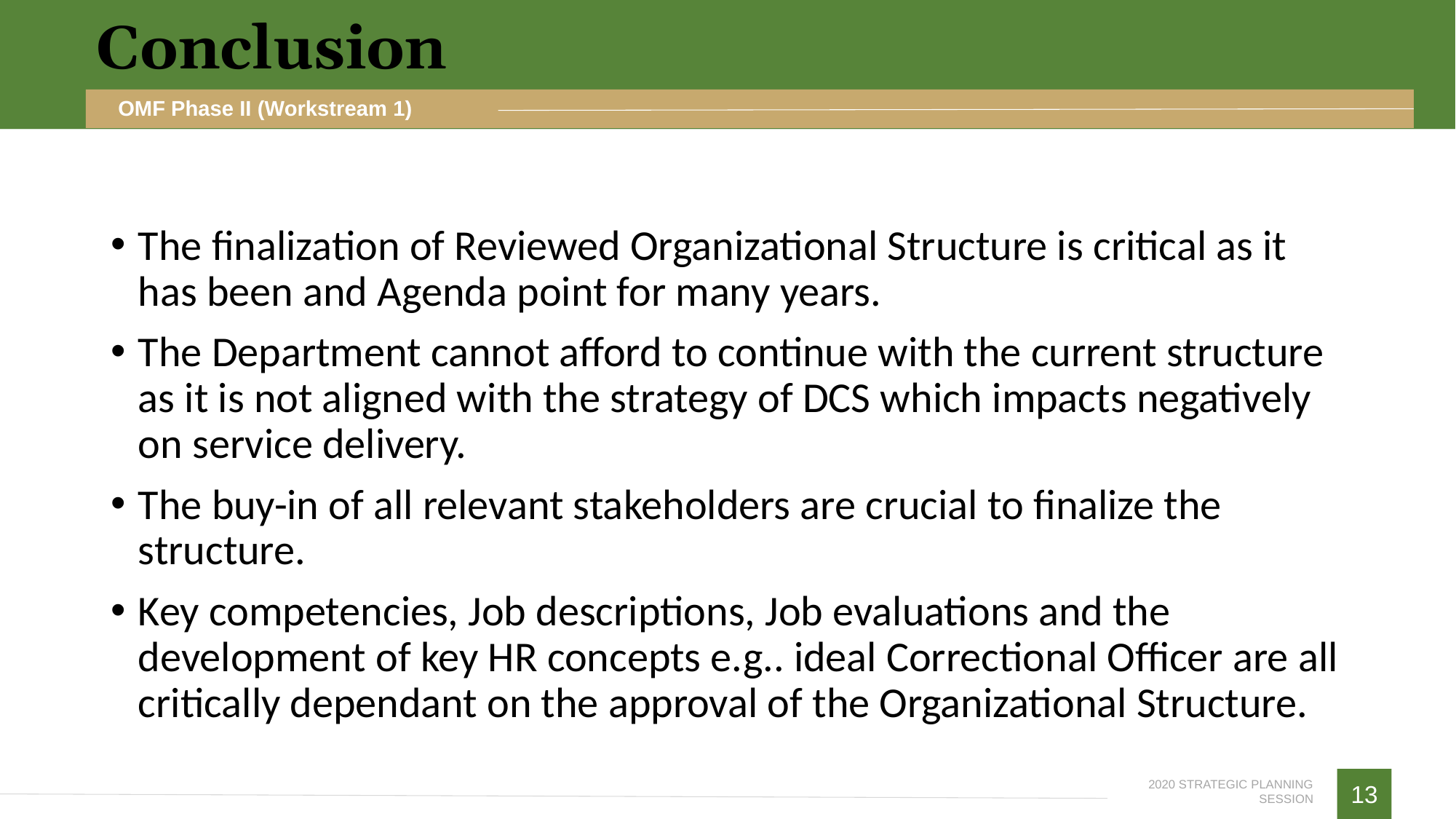

Conclusion

OMF Phase II (Workstream 1)
The finalization of Reviewed Organizational Structure is critical as it has been and Agenda point for many years.
The Department cannot afford to continue with the current structure as it is not aligned with the strategy of DCS which impacts negatively on service delivery.
The buy-in of all relevant stakeholders are crucial to finalize the structure.
Key competencies, Job descriptions, Job evaluations and the development of key HR concepts e.g.. ideal Correctional Officer are all critically dependant on the approval of the Organizational Structure.